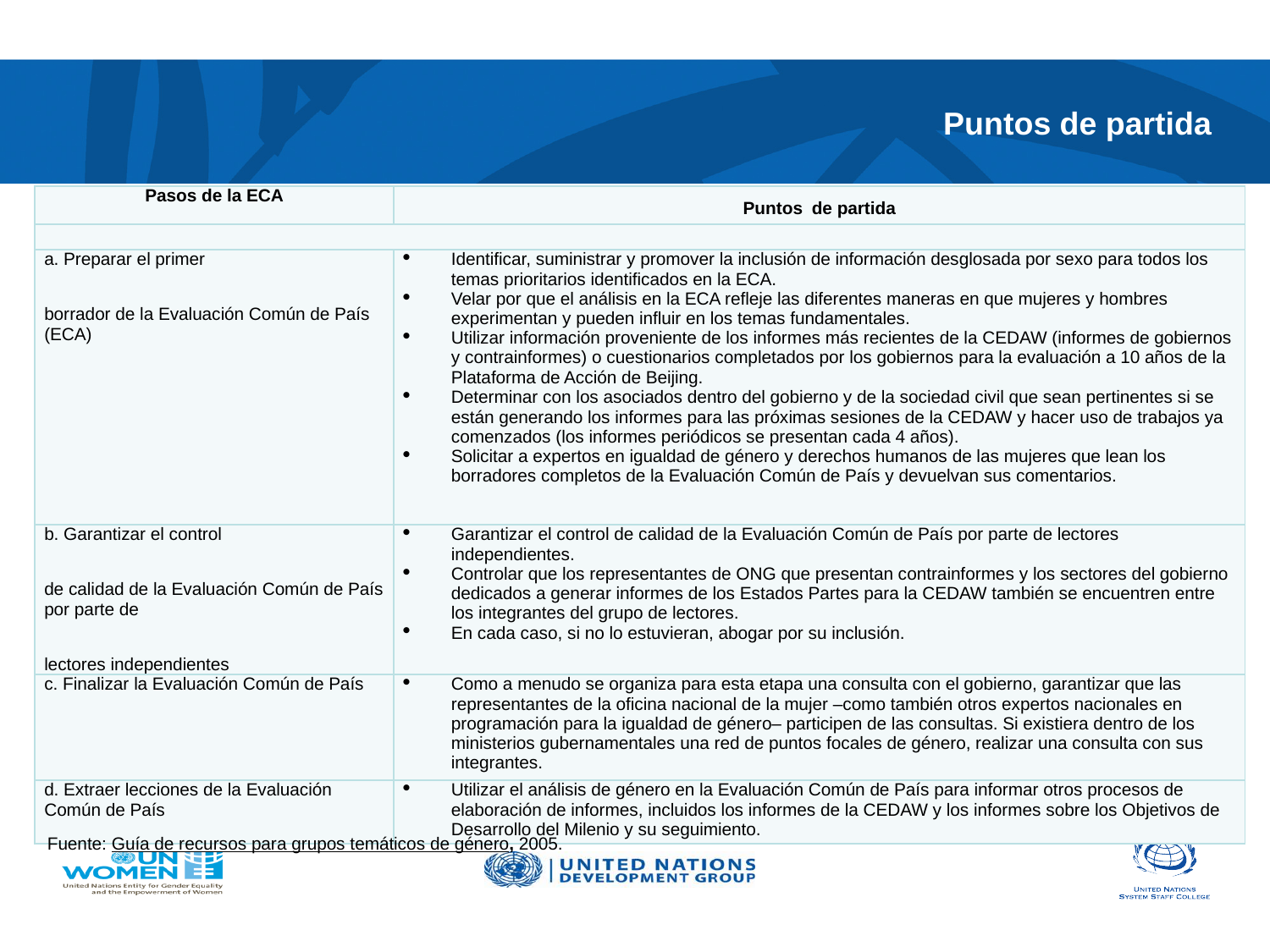

# Puntos de partida
| Pasos de la ECA | Puntos de partida |
| --- | --- |
|  |  |
| a. Preparar el primer borrador de la Evaluación Común de País (ECA) | Identificar, suministrar y promover la inclusión de información desglosada por sexo para todos los temas prioritarios identificados en la ECA. Velar por que el análisis en la ECA refleje las diferentes maneras en que mujeres y hombres experimentan y pueden influir en los temas fundamentales. Utilizar información proveniente de los informes más recientes de la CEDAW (informes de gobiernos y contrainformes) o cuestionarios completados por los gobiernos para la evaluación a 10 años de la Plataforma de Acción de Beijing. Determinar con los asociados dentro del gobierno y de la sociedad civil que sean pertinentes si se están generando los informes para las próximas sesiones de la CEDAW y hacer uso de trabajos ya comenzados (los informes periódicos se presentan cada 4 años). Solicitar a expertos en igualdad de género y derechos humanos de las mujeres que lean los borradores completos de la Evaluación Común de País y devuelvan sus comentarios. |
| b. Garantizar el control de calidad de la Evaluación Común de País por parte de lectores independientes | Garantizar el control de calidad de la Evaluación Común de País por parte de lectores independientes. Controlar que los representantes de ONG que presentan contrainformes y los sectores del gobierno dedicados a generar informes de los Estados Partes para la CEDAW también se encuentren entre los integrantes del grupo de lectores. En cada caso, si no lo estuvieran, abogar por su inclusión. |
| c. Finalizar la Evaluación Común de País | Como a menudo se organiza para esta etapa una consulta con el gobierno, garantizar que las representantes de la oficina nacional de la mujer –como también otros expertos nacionales en programación para la igualdad de género– participen de las consultas. Si existiera dentro de los ministerios gubernamentales una red de puntos focales de género, realizar una consulta con sus integrantes. |
| d. Extraer lecciones de la Evaluación Común de País | Utilizar el análisis de género en la Evaluación Común de País para informar otros procesos de elaboración de informes, incluidos los informes de la CEDAW y los informes sobre los Objetivos de Desarrollo del Milenio y su seguimiento. |
Fuente: Guía de recursos para grupos temáticos de género, 2005.